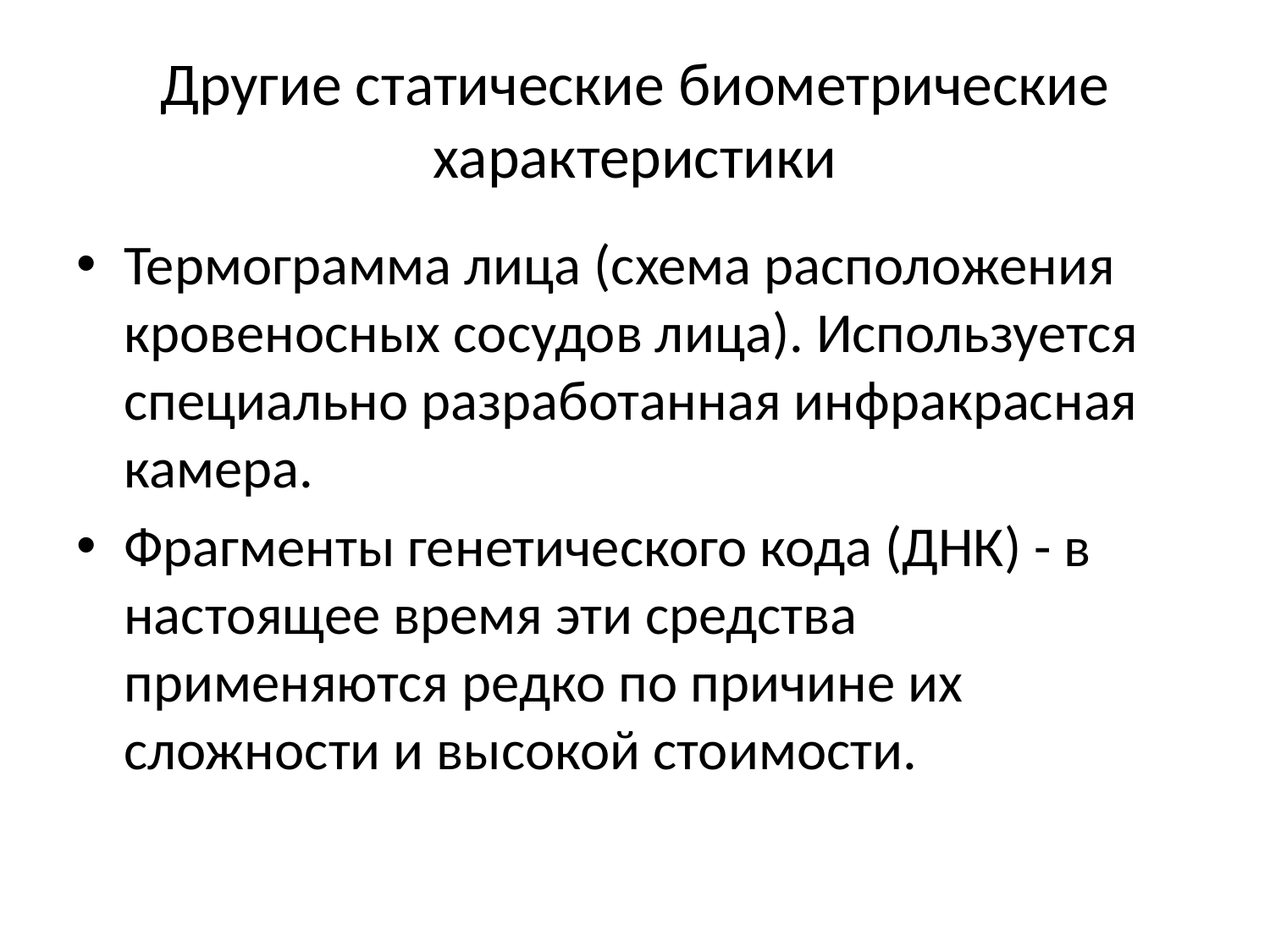

# Другие статические биометрические характеристики
Термограмма лица (схема расположения кровеносных сосудов лица). Используется специально разработанная инфракрасная камера.
Фрагменты генетического кода (ДНК) - в настоящее время эти средства применяются редко по причине их сложности и высокой стоимости.